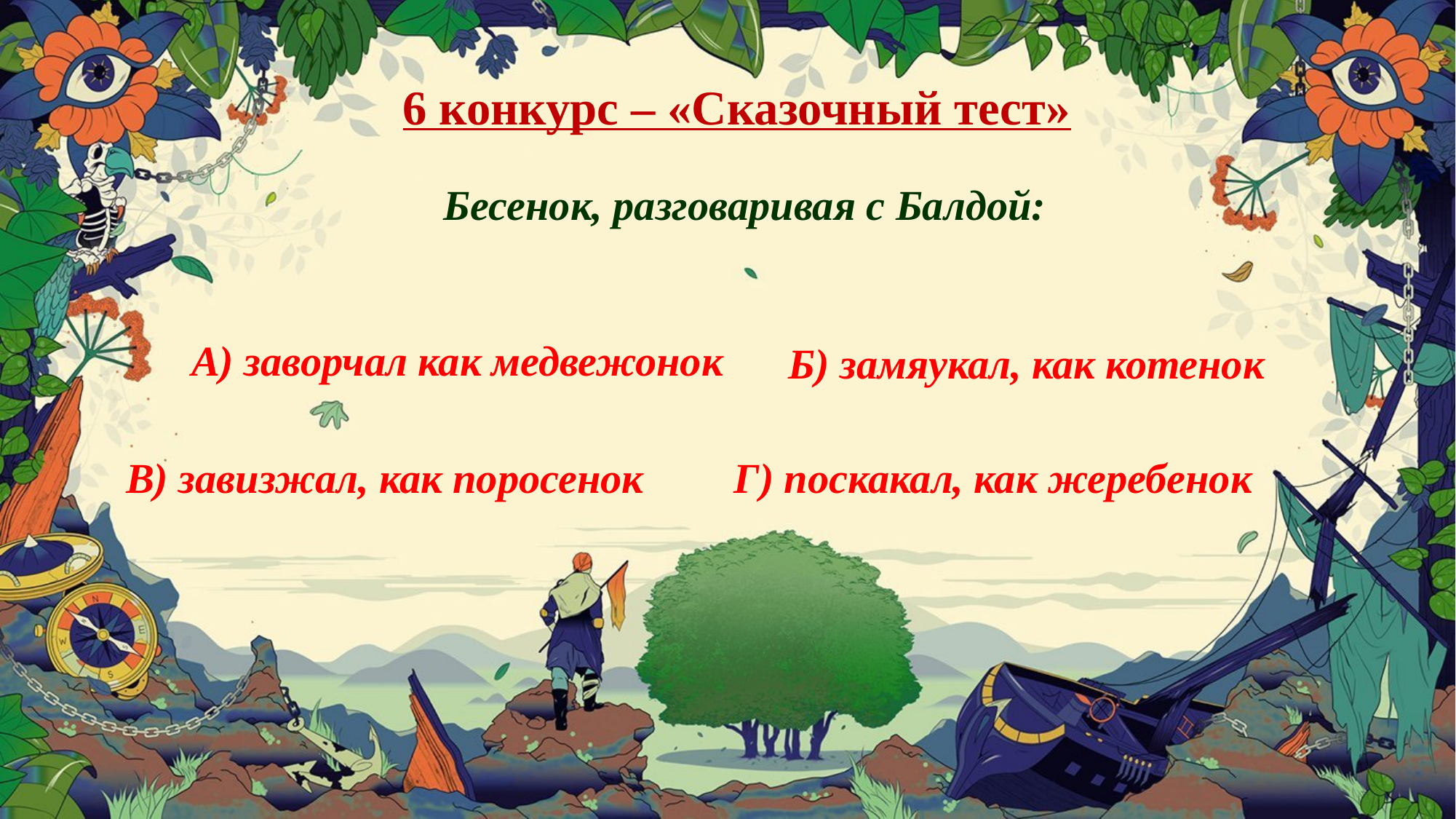

6 конкурс – «Сказочный тест»
Бесенок, разговаривая с Балдой:
А) заворчал как медвежонок
Б) замяукал, как котенок
В) завизжал, как поросенок
Г) поскакал, как жеребенок